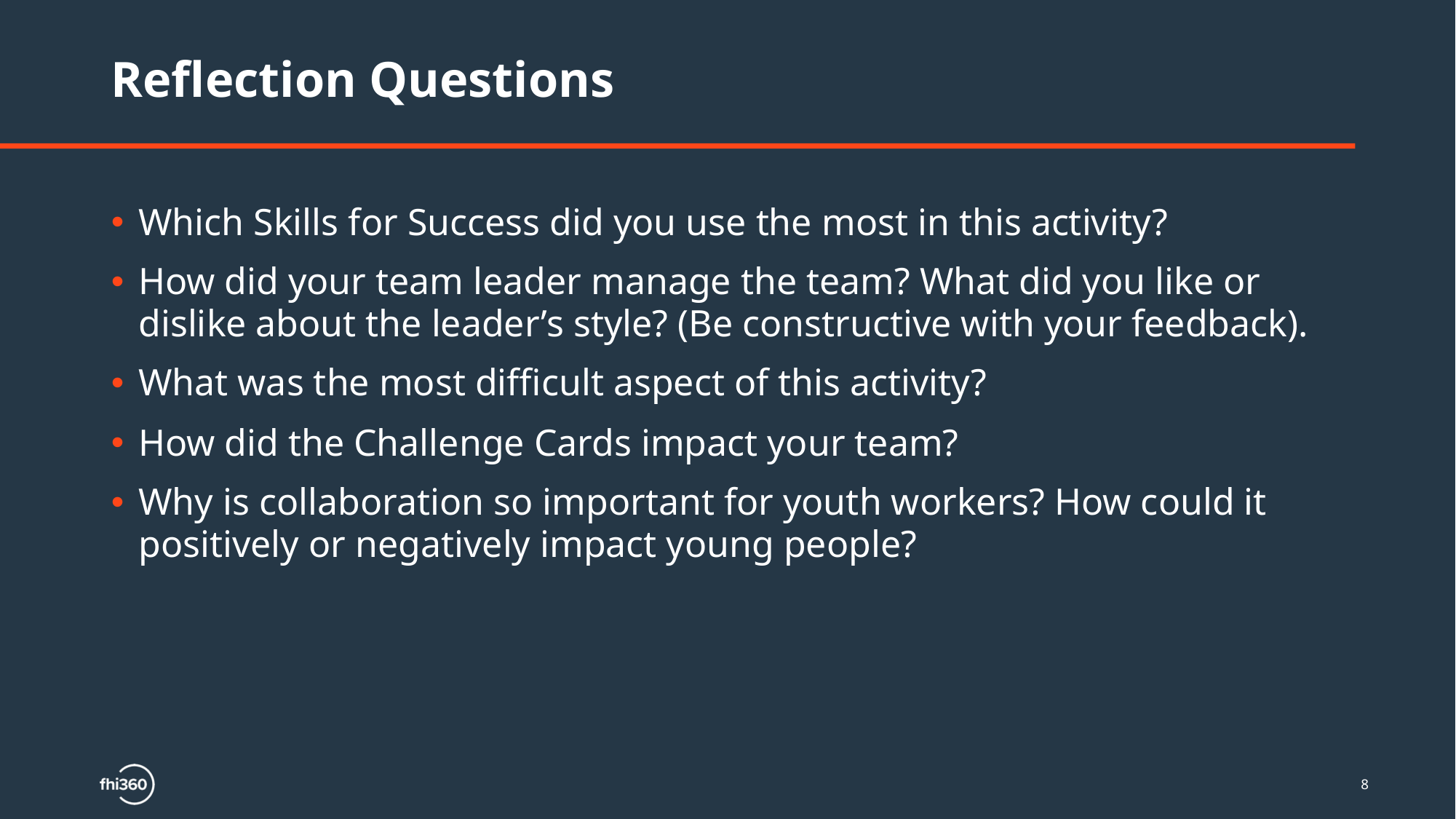

# Reflection Questions
Which Skills for Success did you use the most in this activity?
How did your team leader manage the team? What did you like or dislike about the leader’s style? (Be constructive with your feedback).
What was the most difficult aspect of this activity?
How did the Challenge Cards impact your team?
Why is collaboration so important for youth workers? How could it positively or negatively impact young people?